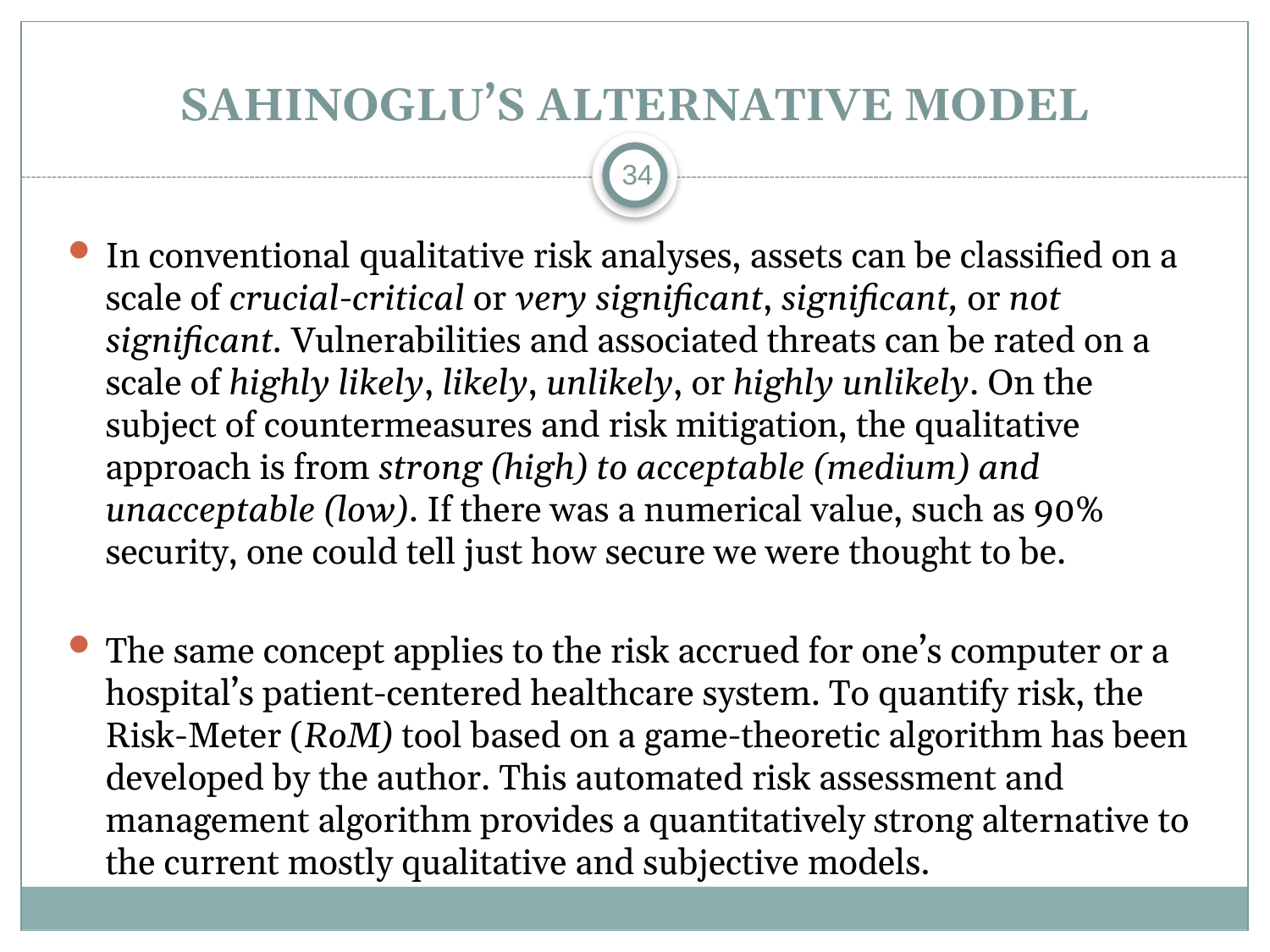

# Sahinoglu’s Alternative Model
34
In conventional qualitative risk analyses, assets can be classified on a scale of crucial-critical or very significant, significant, or not significant. Vulnerabilities and associated threats can be rated on a scale of highly likely, likely, unlikely, or highly unlikely. On the subject of countermeasures and risk mitigation, the qualitative approach is from strong (high) to acceptable (medium) and unacceptable (low). If there was a numerical value, such as 90% security, one could tell just how secure we were thought to be.

The same concept applies to the risk accrued for one’s computer or a hospital’s patient-centered healthcare system. To quantify risk, the Risk-Meter (RoM) tool based on a game-theoretic algorithm has been developed by the author. This automated risk assessment and management algorithm provides a quantitatively strong alternative to the current mostly qualitative and subjective models.